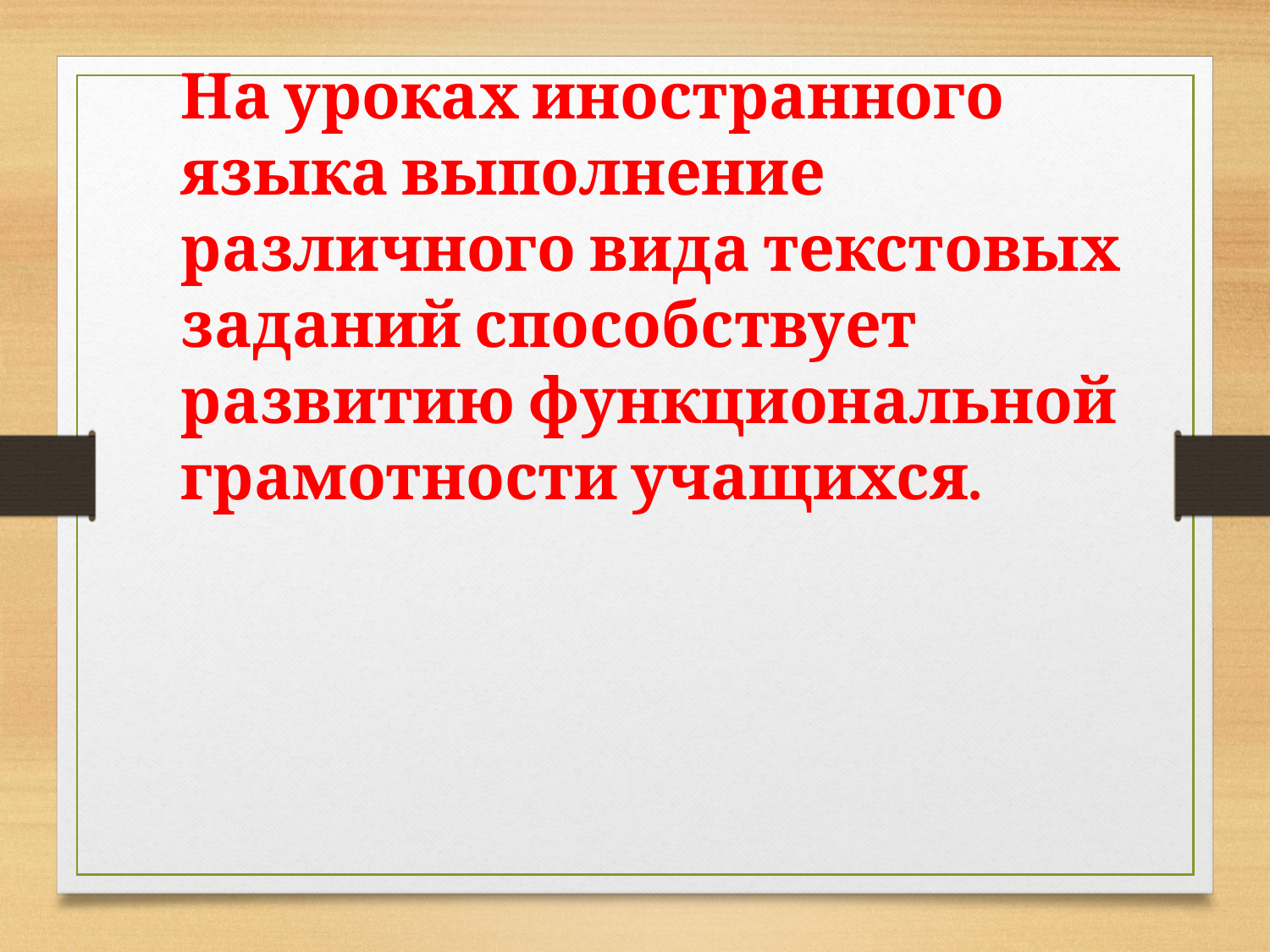

На уроках иностранного языка выполнение различного вида текстовых заданий способствует развитию функциональной грамотности учащихся.